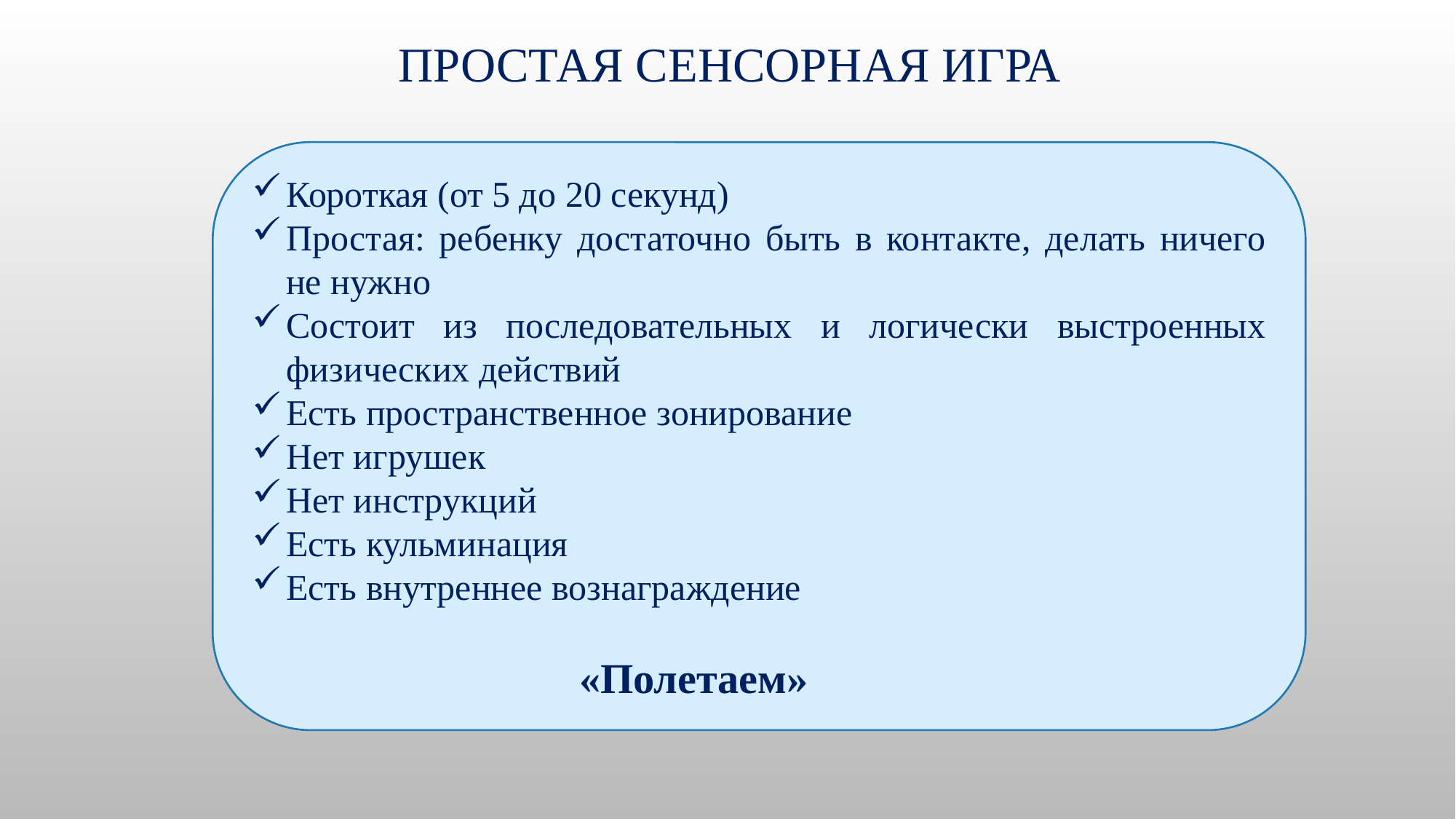

# Простая сенсорная игра
Короткая (от 5 до 20 секунд)
Простая: ребенку достаточно быть в контакте, делать ничего не нужно
Состоит из последовательных и логически выстроенных физических действий
Есть пространственное зонирование
Нет игрушек
Нет инструкций
Есть кульминация
Есть внутреннее вознаграждение

                               «Полетаем»